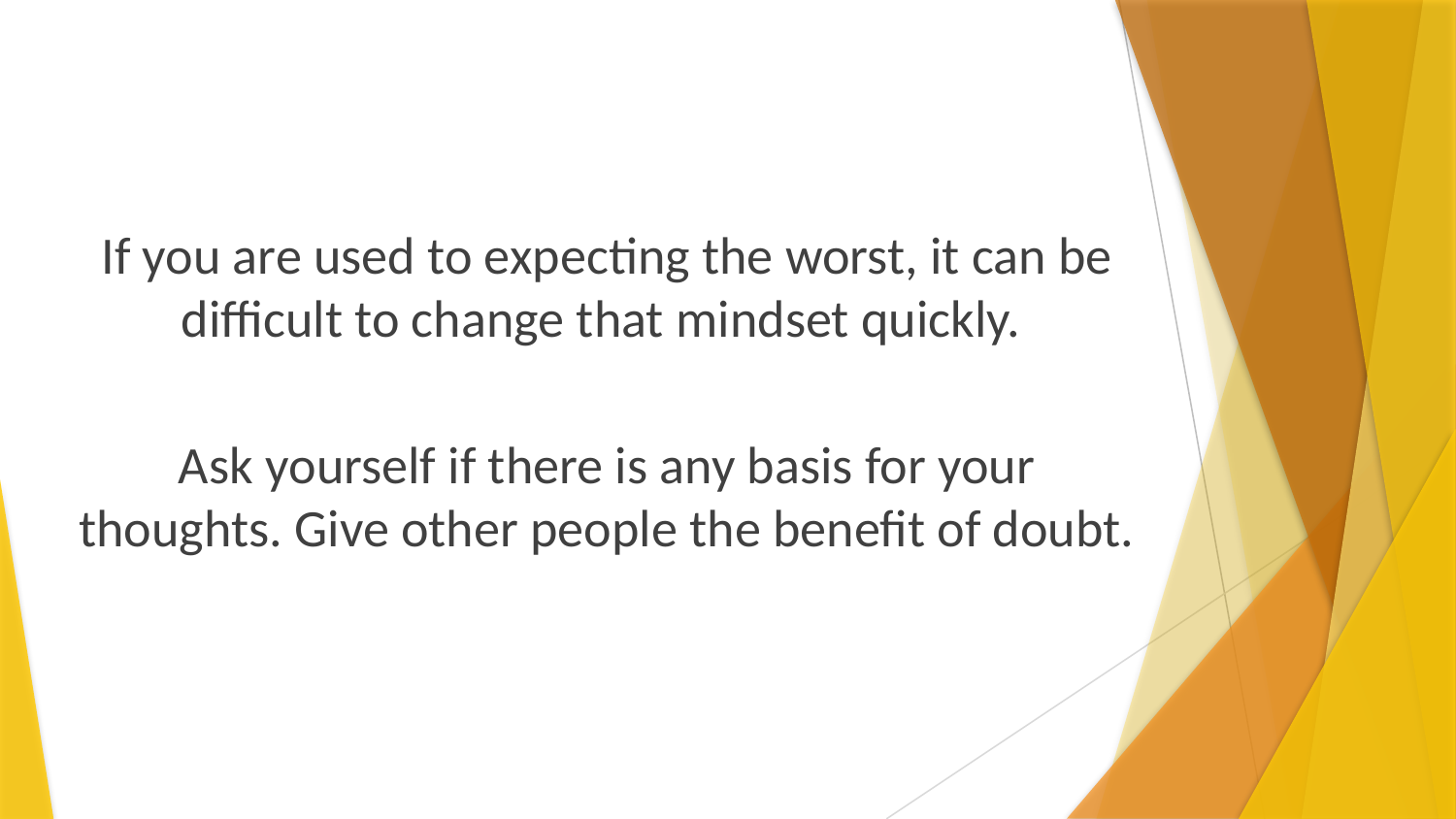

If you are used to expecting the worst, it can be difficult to change that mindset quickly.

Ask yourself if there is any basis for your thoughts. Give other people the benefit of doubt.